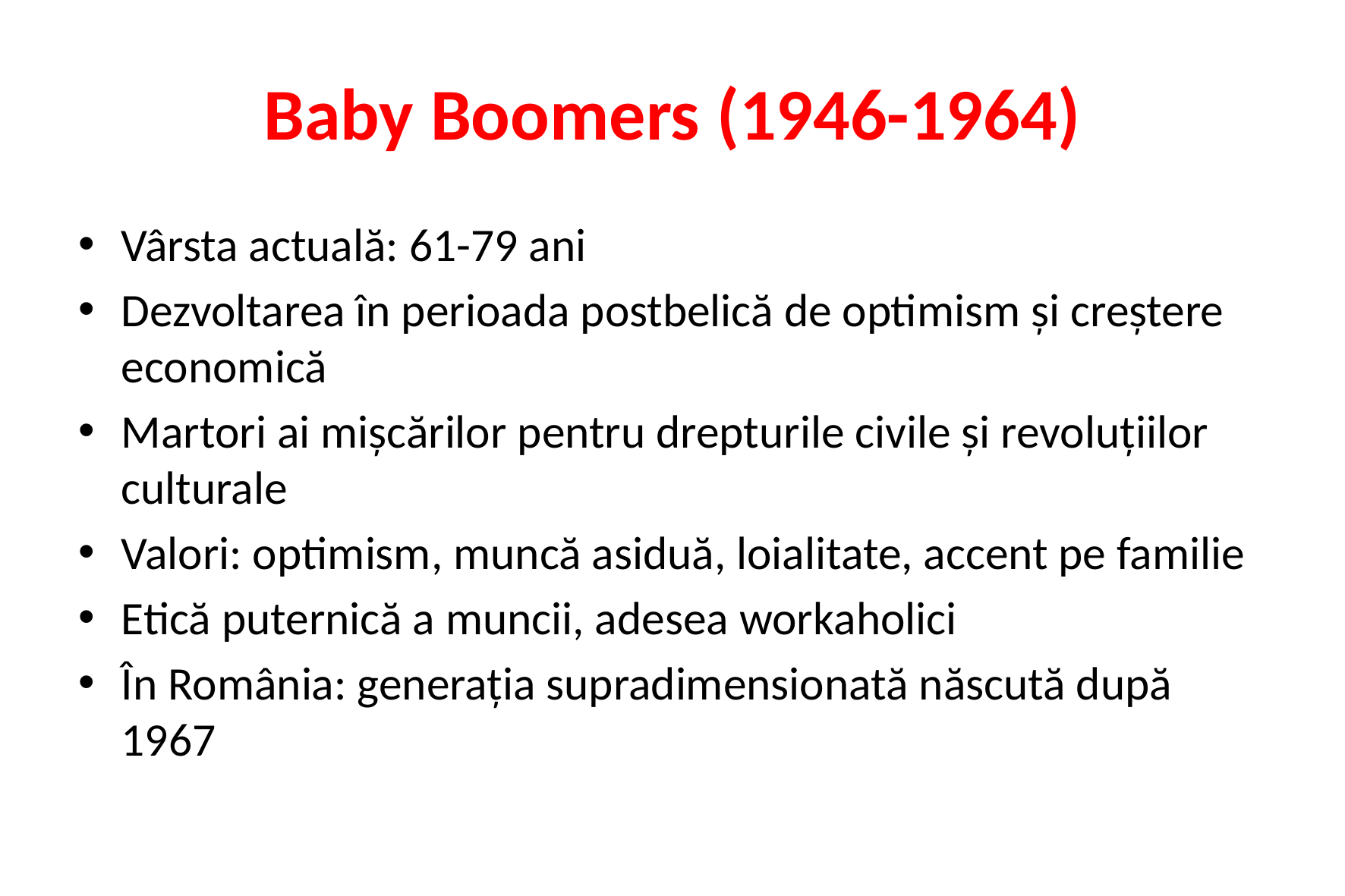

# Baby Boomers (1946-1964)
Vârsta actuală: 61-79 ani
Dezvoltarea în perioada postbelică de optimism și creștere economică
Martori ai mișcărilor pentru drepturile civile și revoluțiilor culturale
Valori: optimism, muncă asiduă, loialitate, accent pe familie
Etică puternică a muncii, adesea workaholici
În România: generația supradimensionată născută după 1967